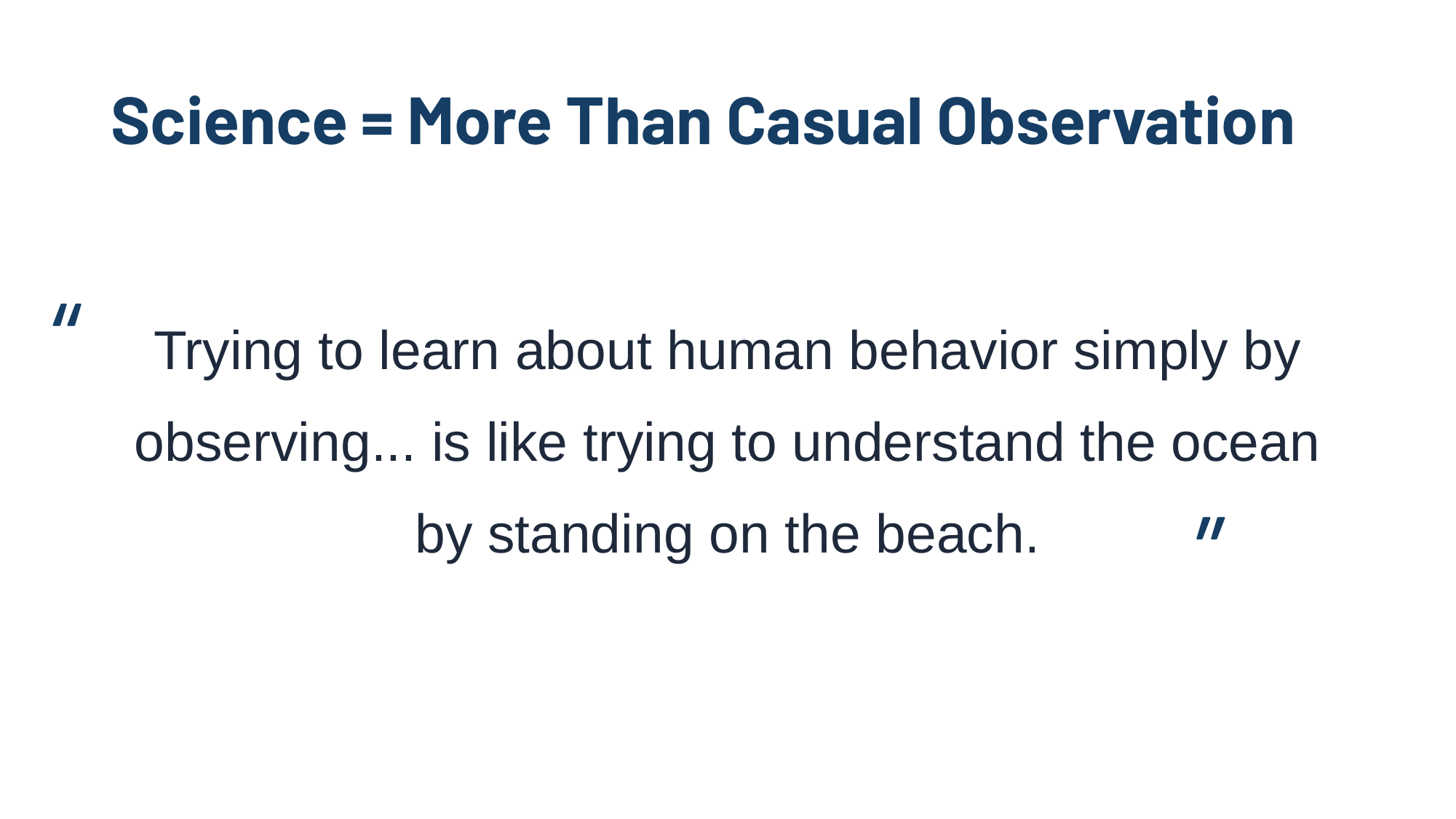

# Science = More Than Casual Observation

Trying to learn about human behavior simply by observing... is like trying to understand the ocean by standing on the beach.
“
“